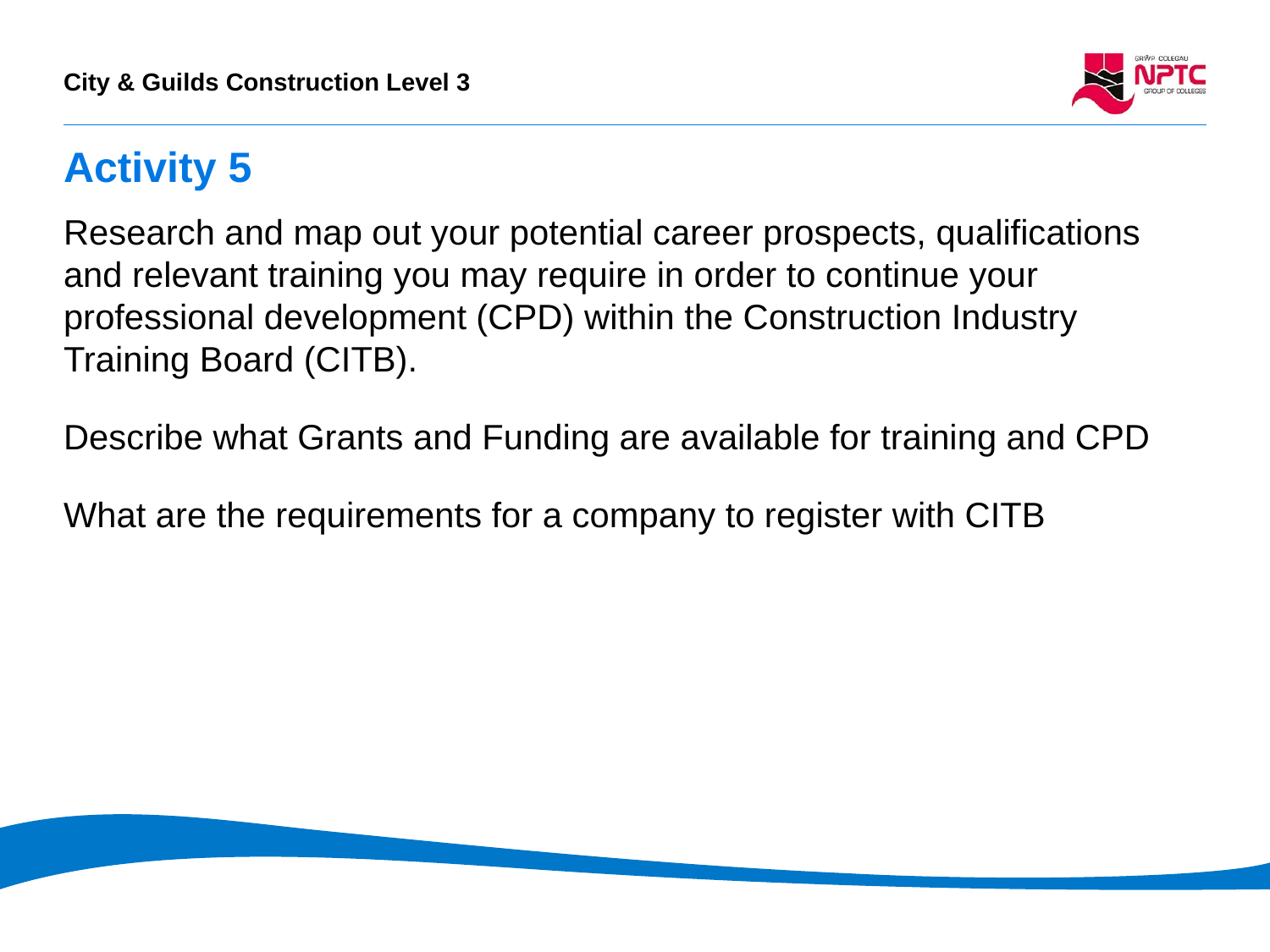

# Activity 5
Research and map out your potential career prospects, qualifications and relevant training you may require in order to continue your professional development (CPD) within the Construction Industry Training Board (CITB).
Describe what Grants and Funding are available for training and CPD
What are the requirements for a company to register with CITB